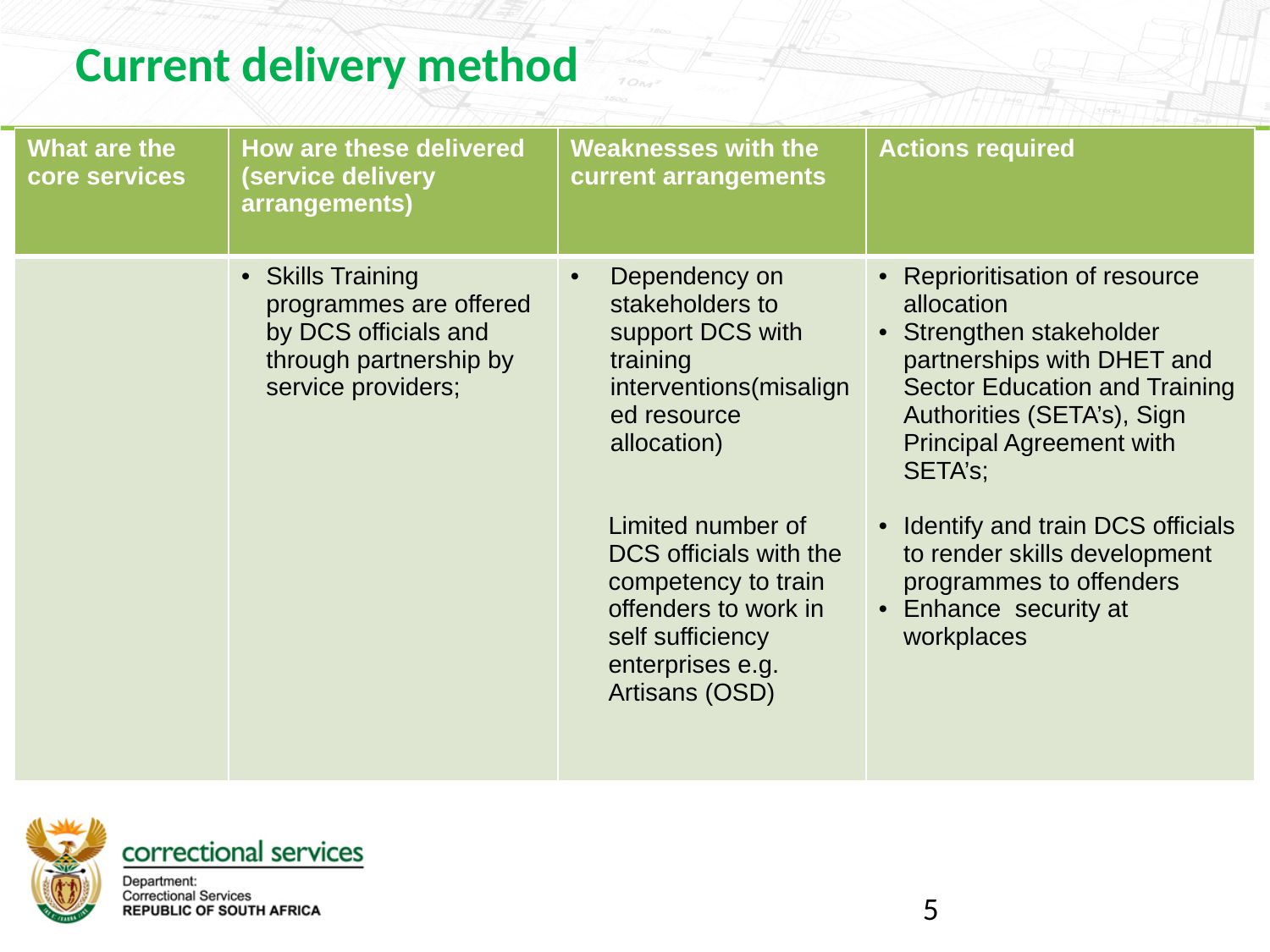

Current delivery method
| What are the core services | How are these delivered (service delivery arrangements) | Weaknesses with the current arrangements | Actions required |
| --- | --- | --- | --- |
|  | Skills Training programmes are offered by DCS officials and through partnership by service providers; | Dependency on stakeholders to support DCS with training interventions(misaligned resource allocation) Limited number of DCS officials with the competency to train offenders to work in self sufficiency enterprises e.g. Artisans (OSD) | Reprioritisation of resource allocation Strengthen stakeholder partnerships with DHET and Sector Education and Training Authorities (SETA’s), Sign Principal Agreement with SETA’s; Identify and train DCS officials to render skills development programmes to offenders Enhance security at workplaces |
5